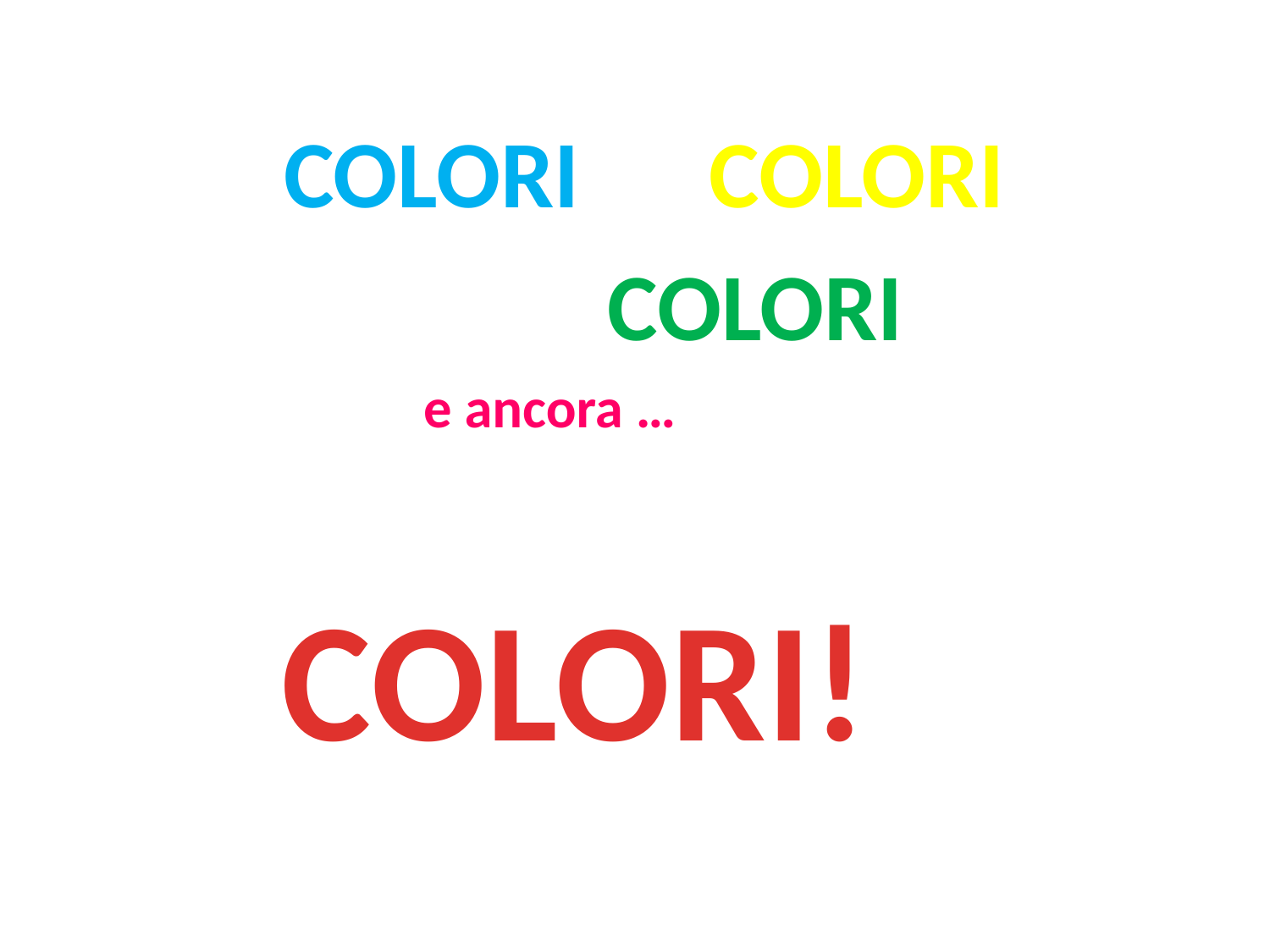

COLORI      COLORI
                         COLORI
                            e ancora …
COLORI!